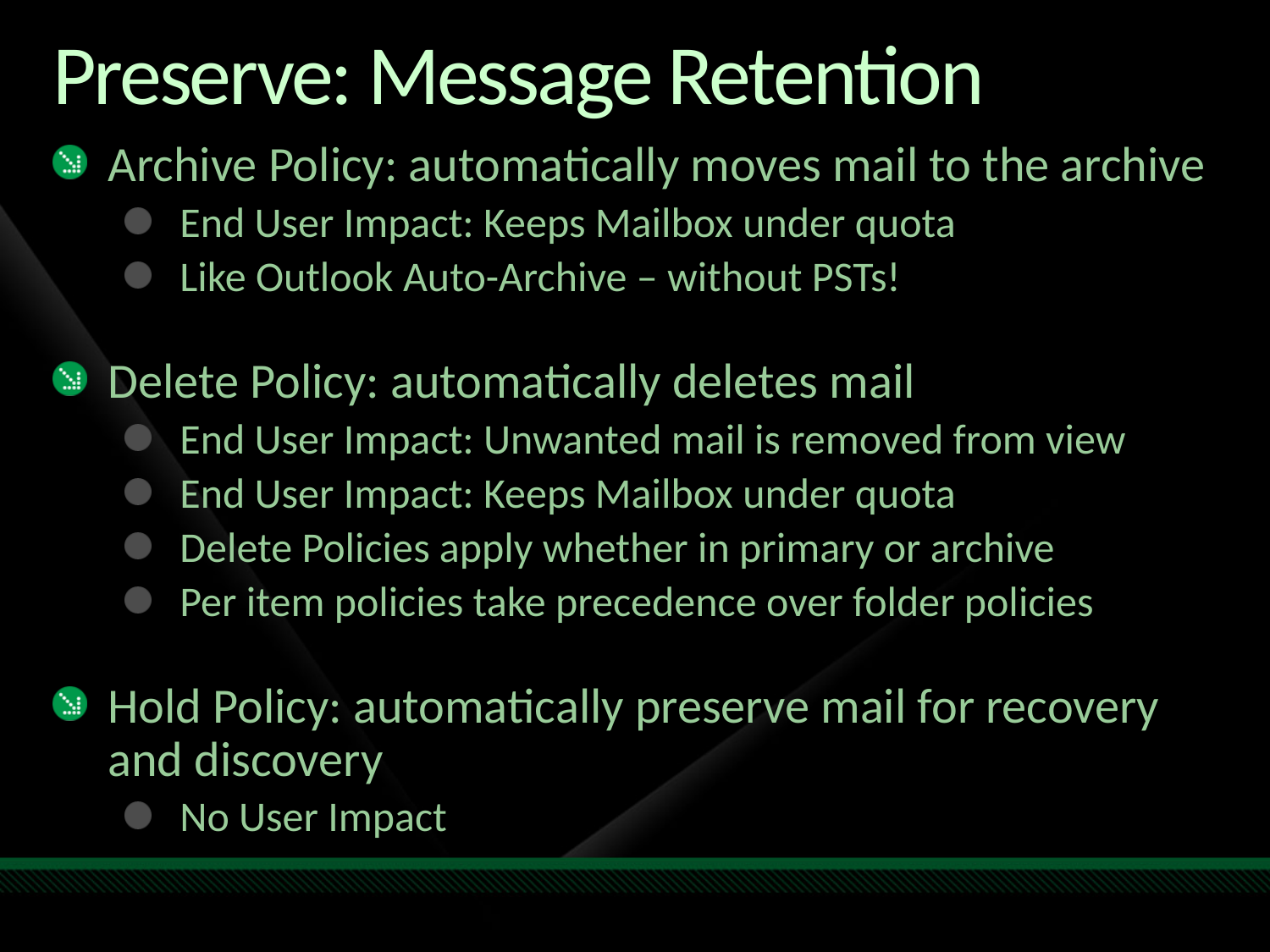

# Preserve: Message Retention
Archive Policy: automatically moves mail to the archive
End User Impact: Keeps Mailbox under quota
Like Outlook Auto-Archive – without PSTs!

Delete Policy: automatically deletes mail
End User Impact: Unwanted mail is removed from view
End User Impact: Keeps Mailbox under quota
Delete Policies apply whether in primary or archive
Per item policies take precedence over folder policies

Hold Policy: automatically preserve mail for recovery and discovery
No User Impact